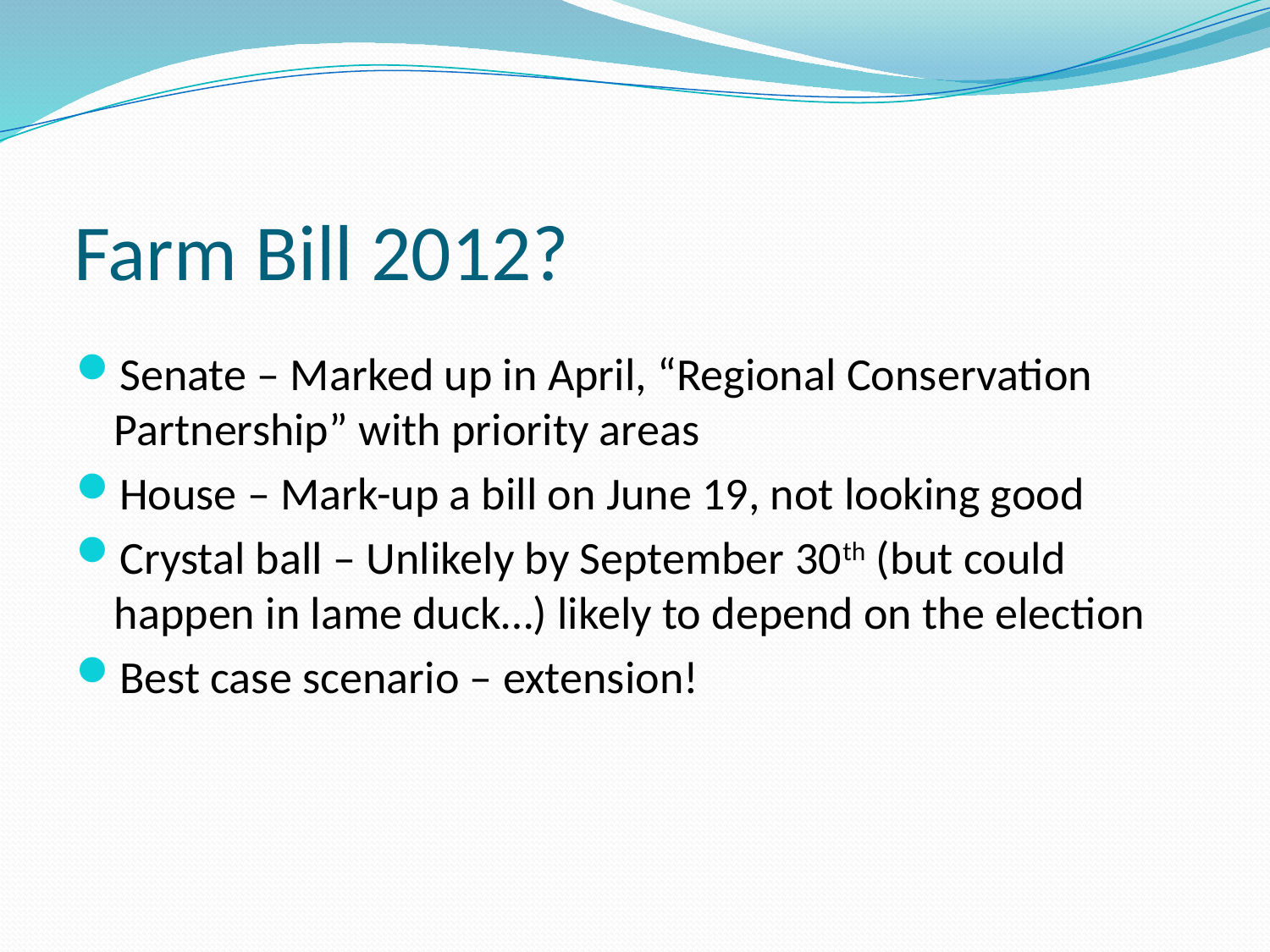

# Farm Bill 2012?
Senate – Marked up in April, “Regional Conservation Partnership” with priority areas
House – Mark-up a bill on June 19, not looking good
Crystal ball – Unlikely by September 30th (but could happen in lame duck…) likely to depend on the election
Best case scenario – extension!